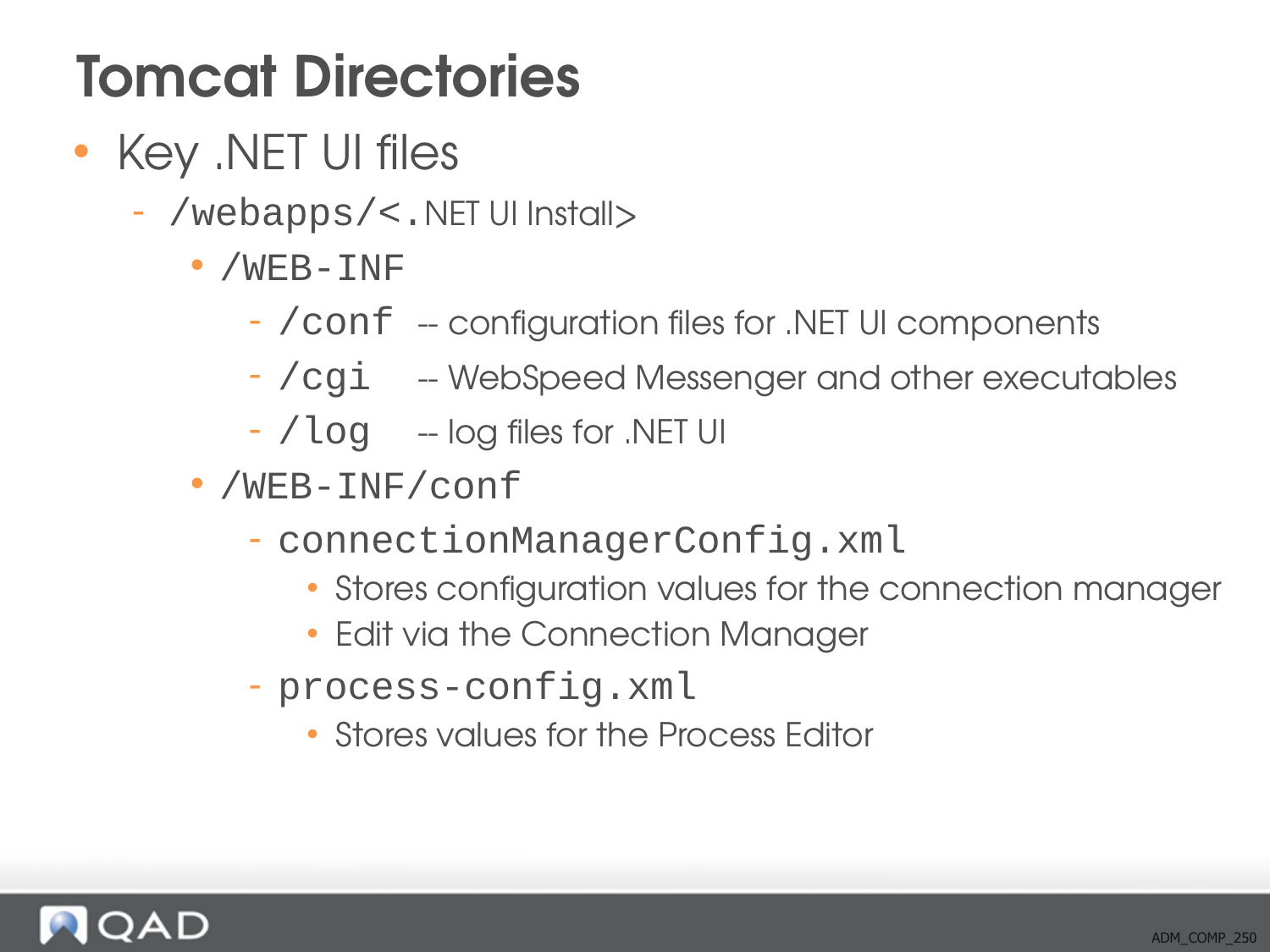

# Tomcat Directories
Key .NET UI files
/webapps/<.NET UI Install>
/WEB-INF
/conf -- configuration files for .NET UI components
/cgi  -- WebSpeed Messenger and other executables
/log  -- log files for .NET UI
/WEB-INF/conf
connectionManagerConfig.xml
Stores configuration values for the connection manager
Edit via the Connection Manager
process-config.xml
Stores values for the Process Editor
ADM_COMP_250